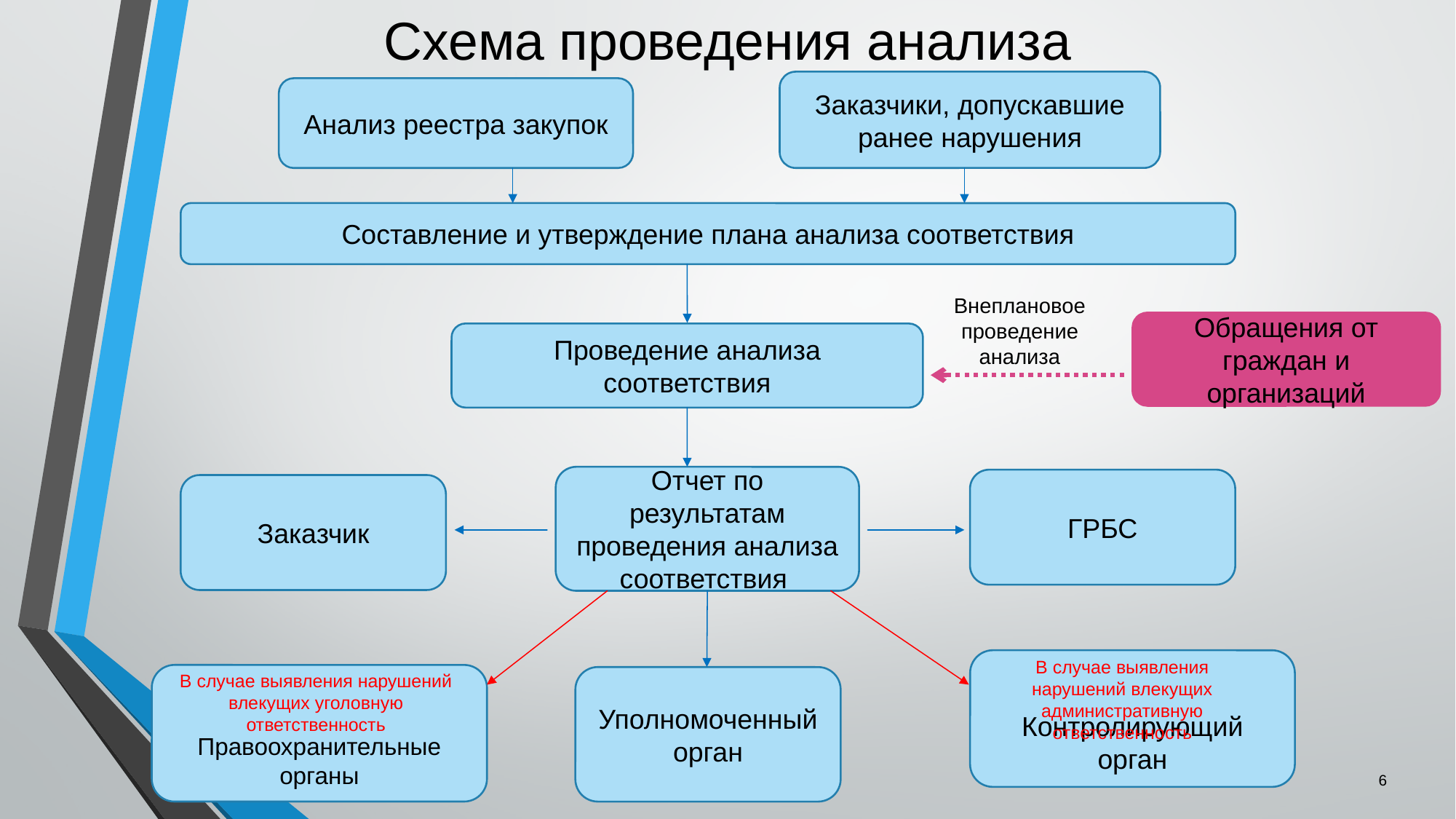

# Схема проведения анализа
Заказчики, допускавшие ранее нарушения
Анализ реестра закупок
Составление и утверждение плана анализа соответствия
Внеплановое
проведение
анализа
Обращения от граждан и организаций
Проведение анализа соответствия
Отчет по результатам проведения анализа соответствия
ГРБС
Заказчик
Контролирующий орган
В случае выявления нарушений влекущих административную ответственность
В случае выявления нарушений влекущих уголовную ответственность

Правоохранительные органы
Уполномоченный орган
6